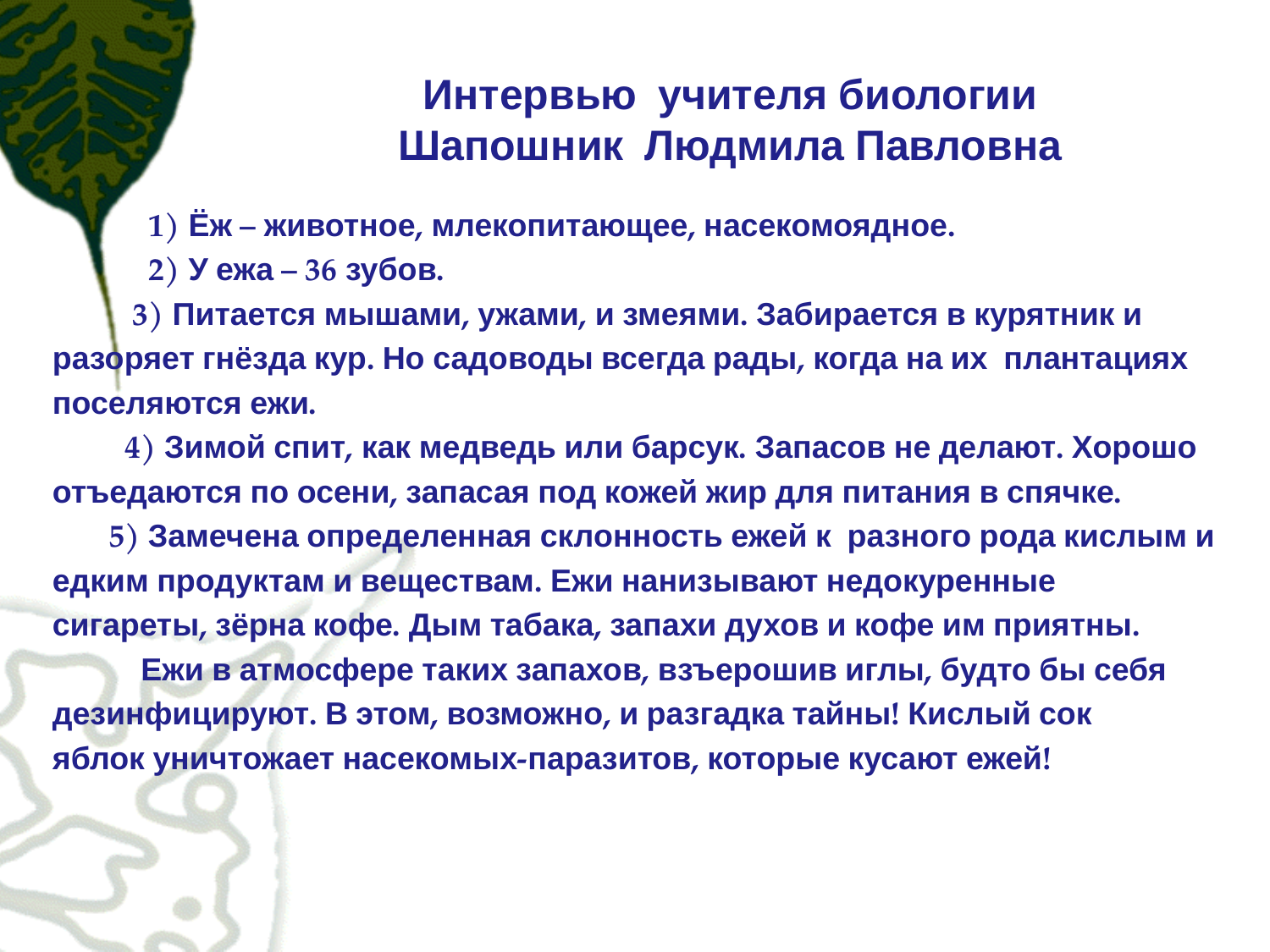

# Интервью  учителя биологии Шапошник  Людмила Павловна
            1) Ёж – животное, млекопитающее, насекомоядное.
            2) У ежа – 36 зубов.
          3) Питается мышами, ужами, и змеями. Забирается в курятник и
разоряет гнёзда кур. Но садоводы всегда рады, когда на их  плантациях
поселяются ежи.
         4) Зимой спит, как медведь или барсук. Запасов не делают. Хорошо
отъедаются по осени, запасая под кожей жир для питания в спячке.
       5) Замечена определенная склонность ежей к  разного рода кислым и
едким продуктам и веществам. Ежи нанизывают недокуренные
сигареты, зёрна кофе. Дым табака, запахи духов и кофе им приятны.
           Ежи в атмосфере таких запахов, взъерошив иглы, будто бы себя
дезинфицируют. В этом, возможно, и разгадка тайны! Кислый сок
яблок уничтожает насекомых-паразитов, которые кусают ежей!